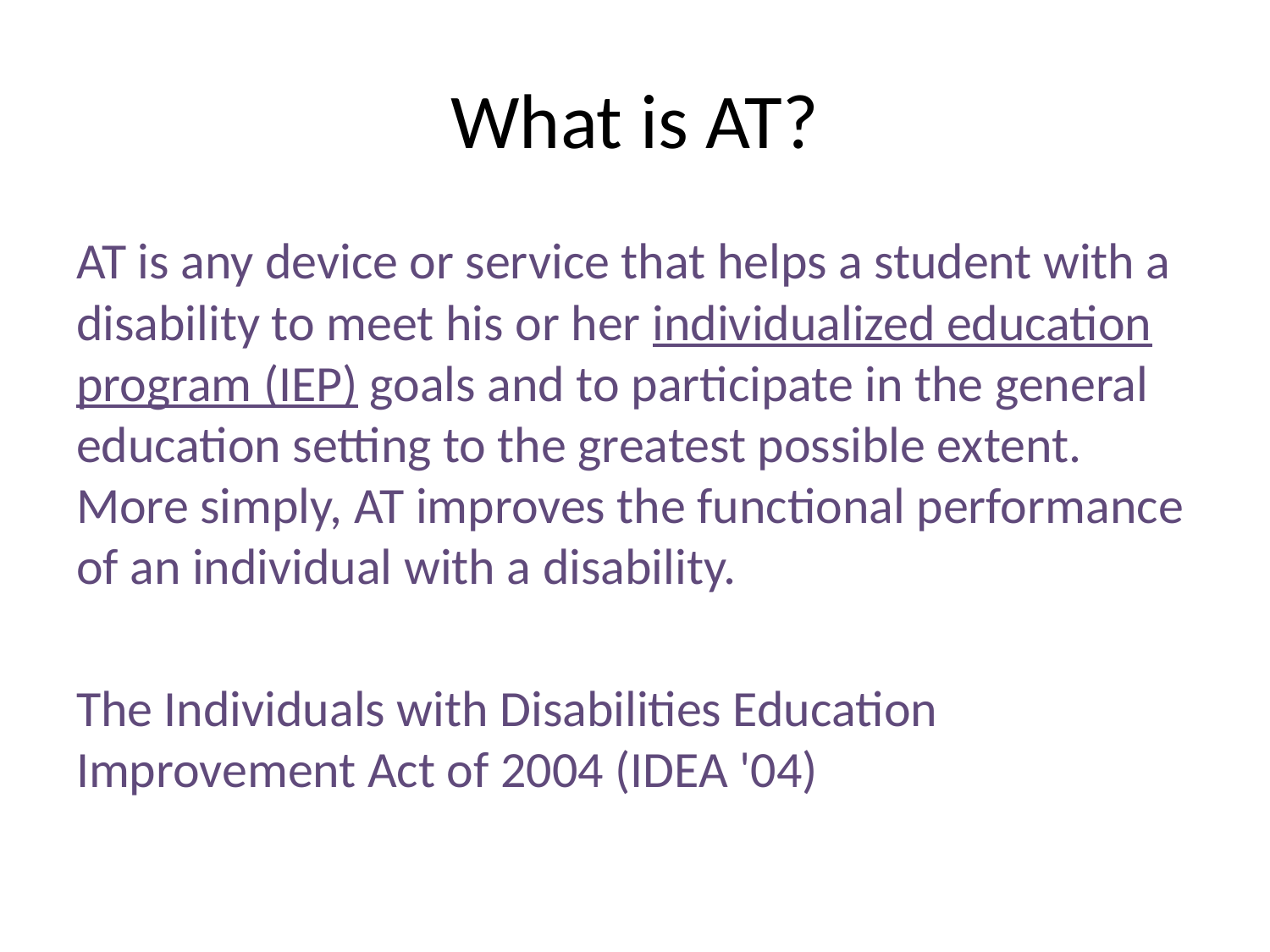

# What is AT?
AT is any device or service that helps a student with a disability to meet his or her individualized education program (IEP) goals and to participate in the general education setting to the greatest possible extent. More simply, AT improves the functional performance of an individual with a disability.

The Individuals with Disabilities Education Improvement Act of 2004 (IDEA '04)